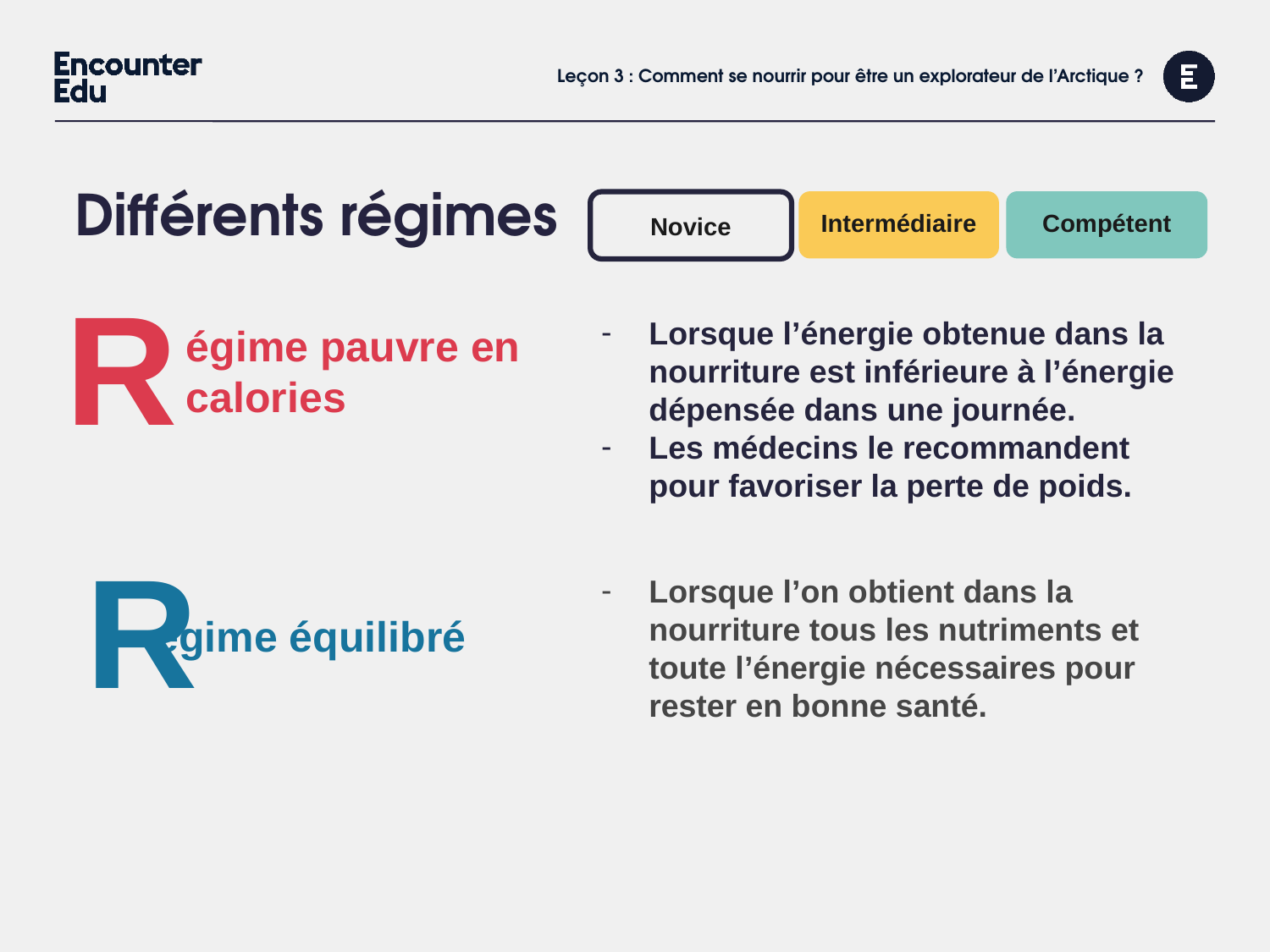

# Leçon 3 : Comment se nourrir pour être un explorateur de l’Arctique ?
Différents régimes
Compétent
Intermédiaire
Novice
R
Lorsque l’énergie obtenue dans la nourriture est inférieure à l’énergie dépensée dans une journée.
Les médecins le recommandent pour favoriser la perte de poids.
égime pauvre en
calories
R
Lorsque l’on obtient dans la nourriture tous les nutriments et toute l’énergie nécessaires pour rester en bonne santé.
égime équilibré